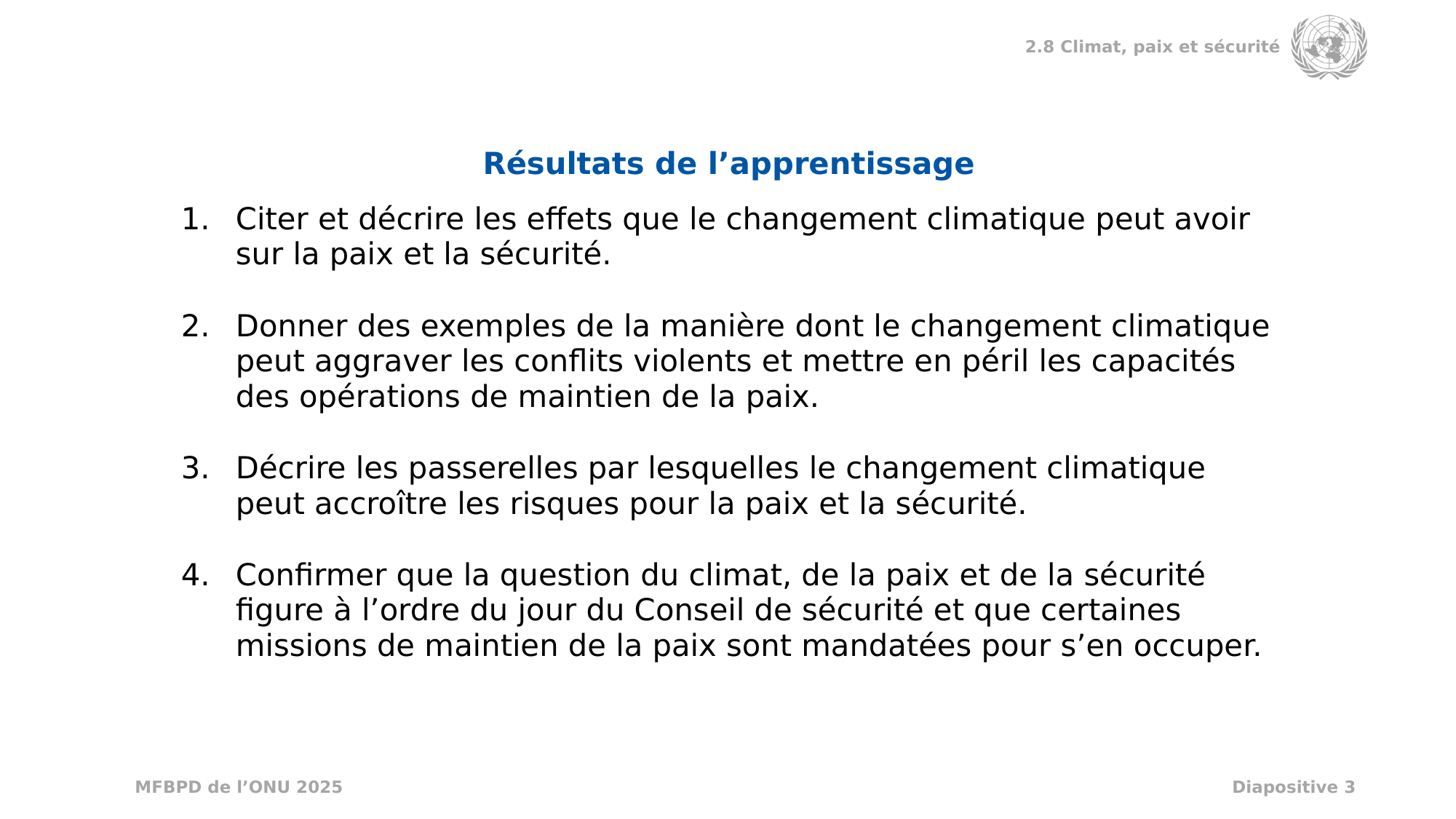

| Résultats de l’apprentissage |
| --- |
| Citer et décrire les effets que le changement climatique peut avoir sur la paix et la sécurité. Donner des exemples de la manière dont le changement climatique peut aggraver les conflits violents et mettre en péril les capacités des opérations de maintien de la paix. Décrire les passerelles par lesquelles le changement climatique peut accroître les risques pour la paix et la sécurité.  Confirmer que la question du climat, de la paix et de la sécurité figure à l’ordre du jour du Conseil de sécurité et que certaines missions de maintien de la paix sont mandatées pour s’en occuper. |